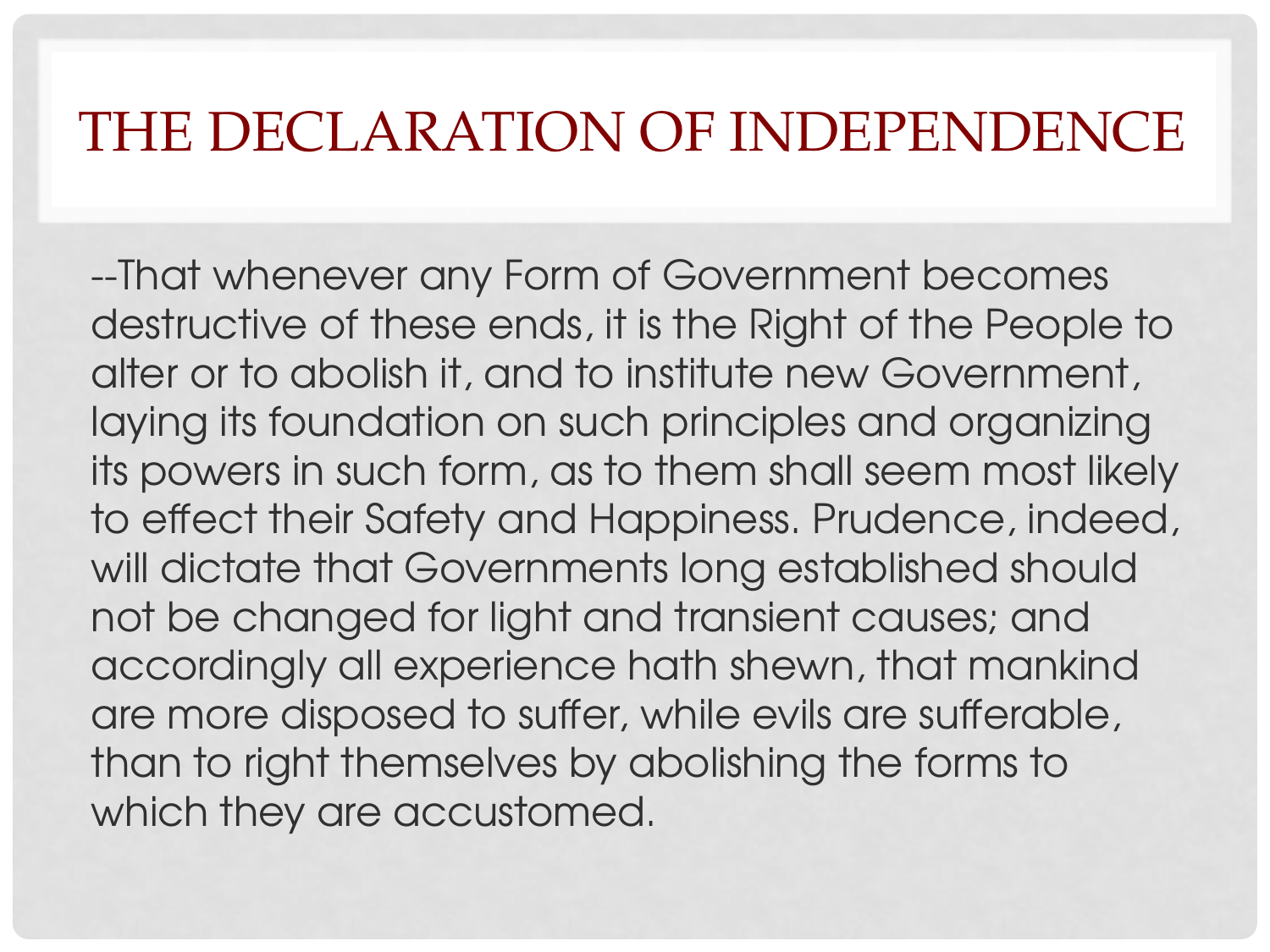

# The Declaration of Independence
--That whenever any Form of Government becomes destructive of these ends, it is the Right of the People to alter or to abolish it, and to institute new Government, laying its foundation on such principles and organizing its powers in such form, as to them shall seem most likely to effect their Safety and Happiness. Prudence, indeed, will dictate that Governments long established should not be changed for light and transient causes; and accordingly all experience hath shewn, that mankind are more disposed to suffer, while evils are sufferable, than to right themselves by abolishing the forms to which they are accustomed.